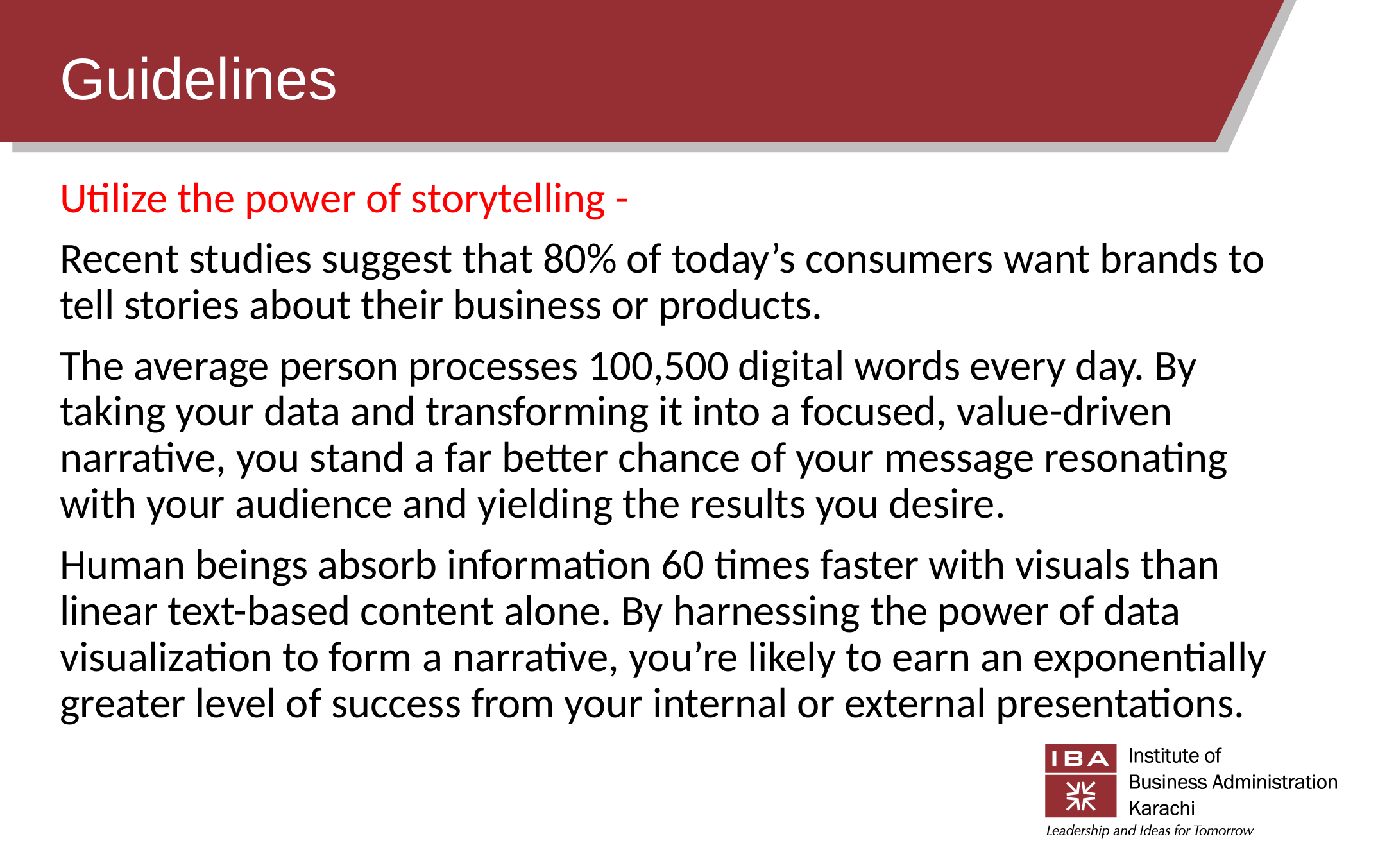

# Guidelines
Utilize the power of storytelling -
Recent studies suggest that 80% of today’s consumers want brands to tell stories about their business or products.
The average person processes 100,500 digital words every day. By taking your data and transforming it into a focused, value-driven narrative, you stand a far better chance of your message resonating with your audience and yielding the results you desire.
Human beings absorb information 60 times faster with visuals than linear text-based content alone. By harnessing the power of data visualization to form a narrative, you’re likely to earn an exponentially greater level of success from your internal or external presentations.